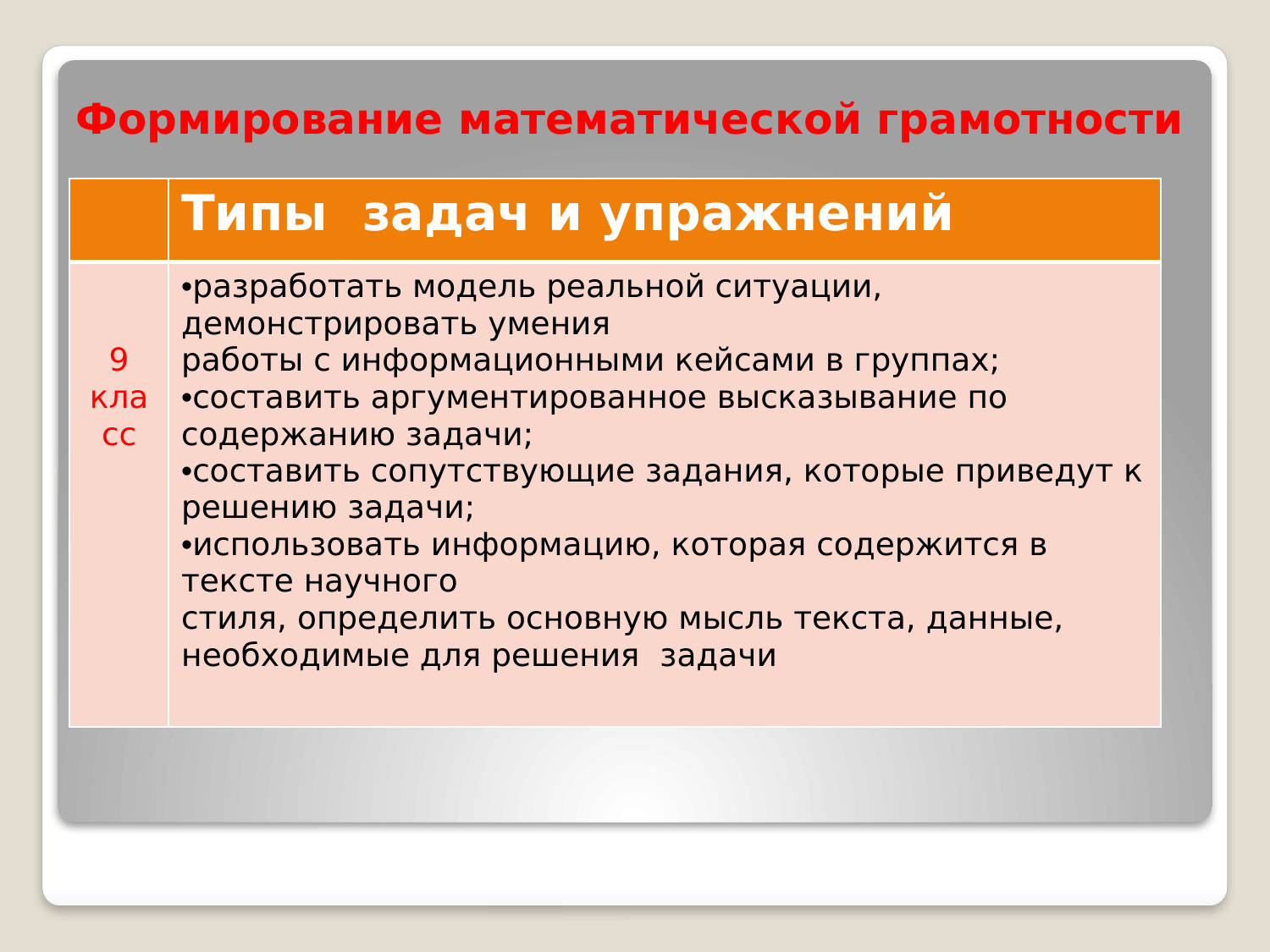

# Формирование математической грамотности

|  | Типы задач и упражнений |
| --- | --- |
| 9 класс | разработать модель реальной ситуации, демонстрировать умения работы с информационными кейсами в группах; составить аргументированное высказывание по содержанию задачи; составить сопутствующие задания, которые приведут к решению задачи; использовать информацию, которая содержится в тексте научного стиля, определить основную мысль текста, данные, необходимые для решения задачи |